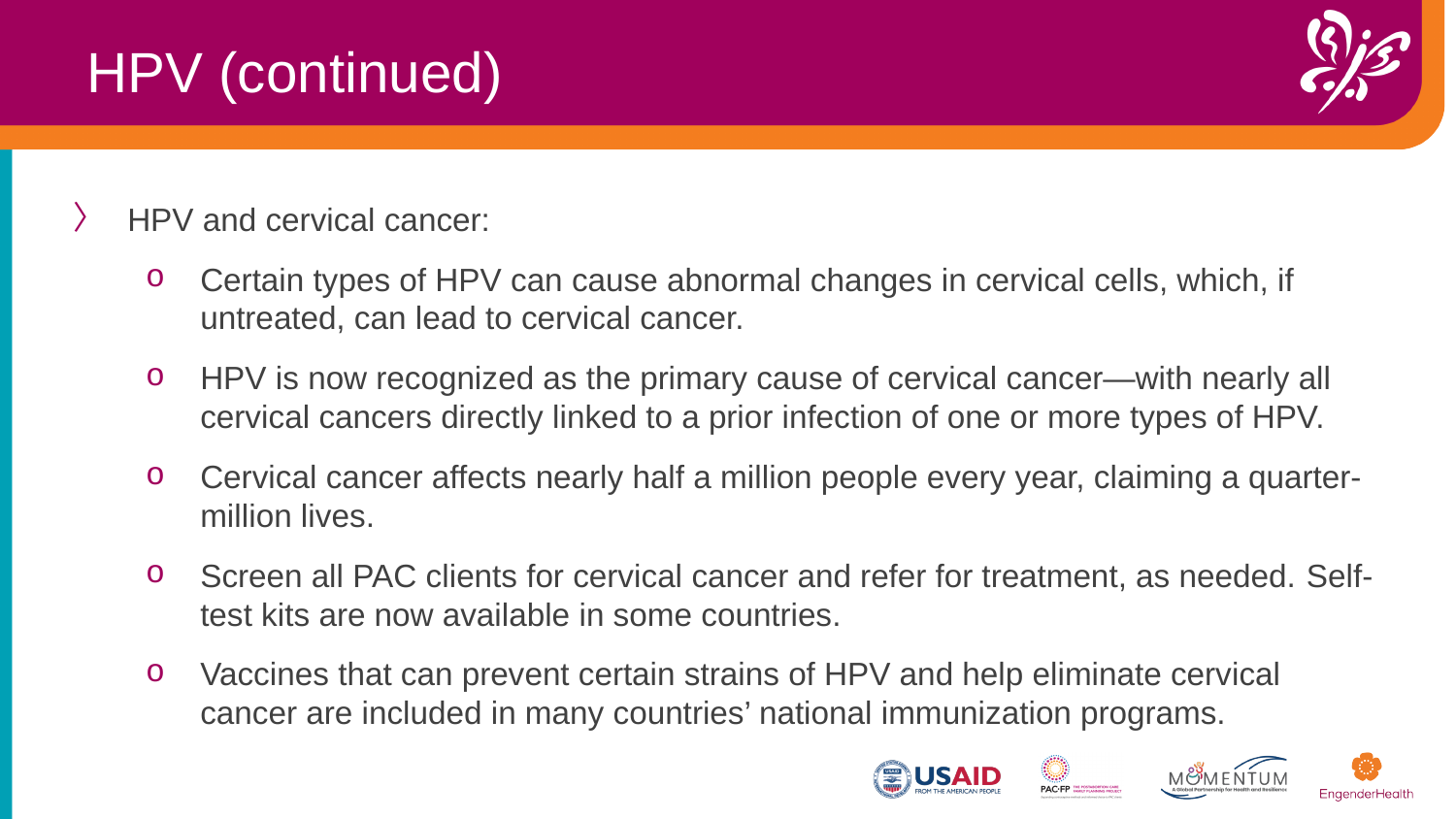

HPV (continued)
HPV and cervical cancer:
Certain types of HPV can cause abnormal changes in cervical cells, which, if untreated, can lead to cervical cancer.
HPV is now recognized as the primary cause of cervical cancer—with nearly all cervical cancers directly linked to a prior infection of one or more types of HPV.​
Cervical cancer affects nearly half a million people every year, claiming a quarter-million lives.​
Screen all PAC clients for cervical cancer and refer for treatment, as needed.​ Self-test kits are now available in some countries.​
Vaccines that can prevent certain strains of HPV and help eliminate cervical cancer are included in many countries’ national immunization programs. ​